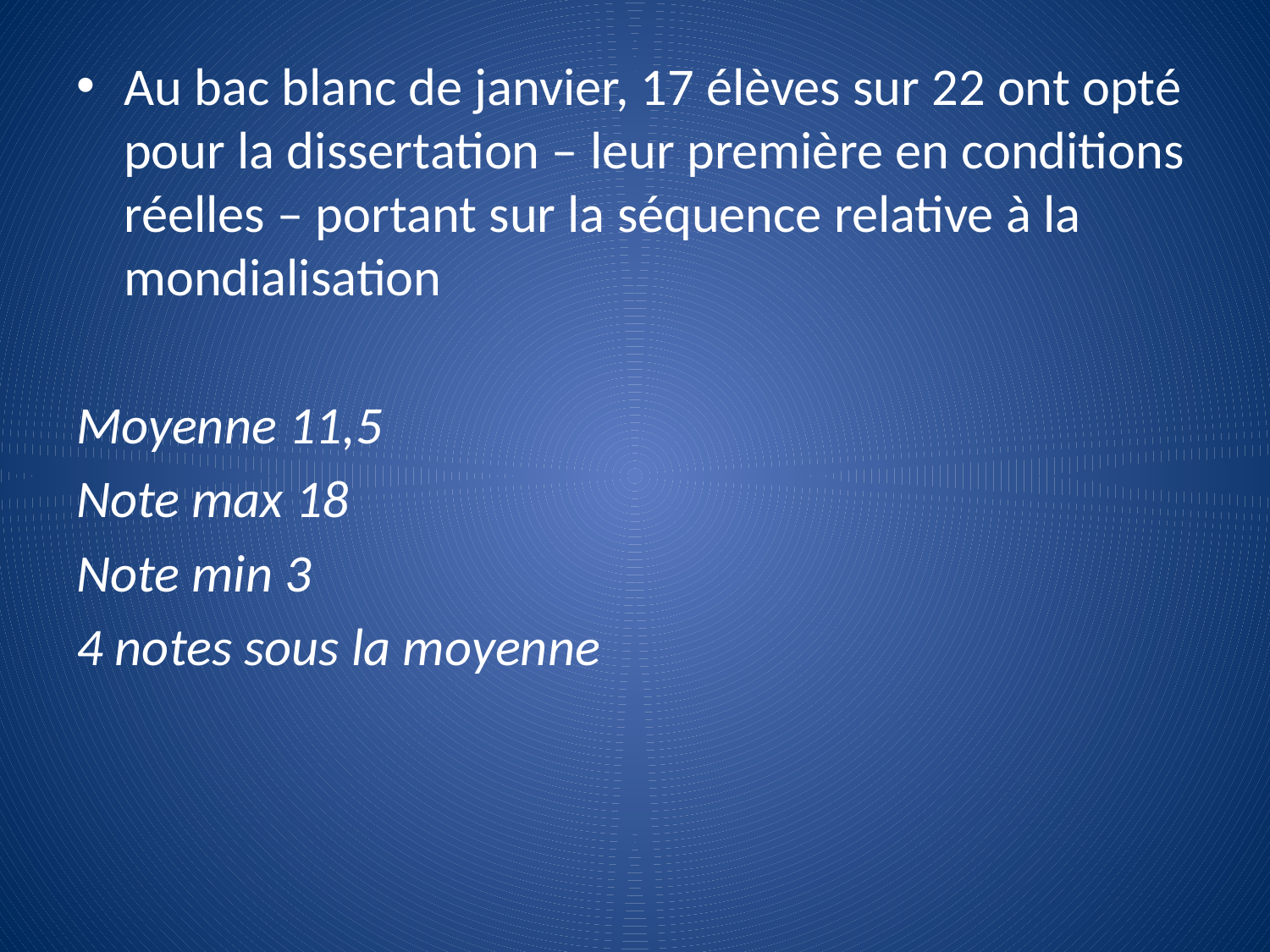

Au bac blanc de janvier, 17 élèves sur 22 ont opté pour la dissertation – leur première en conditions réelles – portant sur la séquence relative à la mondialisation

Moyenne 11,5
Note max 18
Note min 3
4 notes sous la moyenne